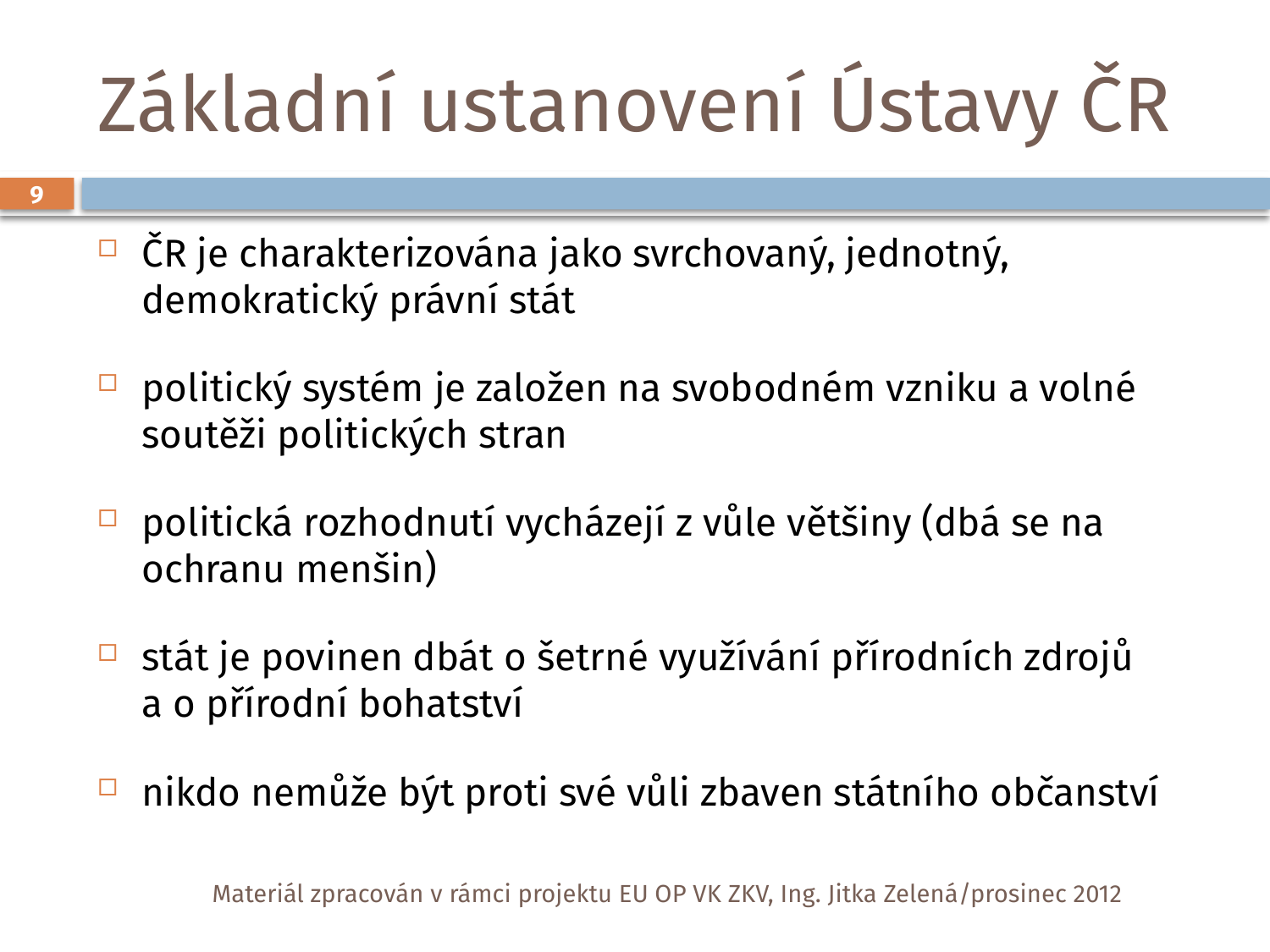

# Základní ustanovení Ústavy ČR
9
ČR je charakterizována jako svrchovaný, jednotný, demokratický právní stát

politický systém je založen na svobodném vzniku a volné soutěži politických stran

politická rozhodnutí vycházejí z vůle většiny (dbá se na ochranu menšin)

stát je povinen dbát o šetrné využívání přírodních zdrojů     a o přírodní bohatství

nikdo nemůže být proti své vůli zbaven státního občanství
Materiál zpracován v rámci projektu EU OP VK ZKV, Ing. Jitka Zelená/prosinec 2012